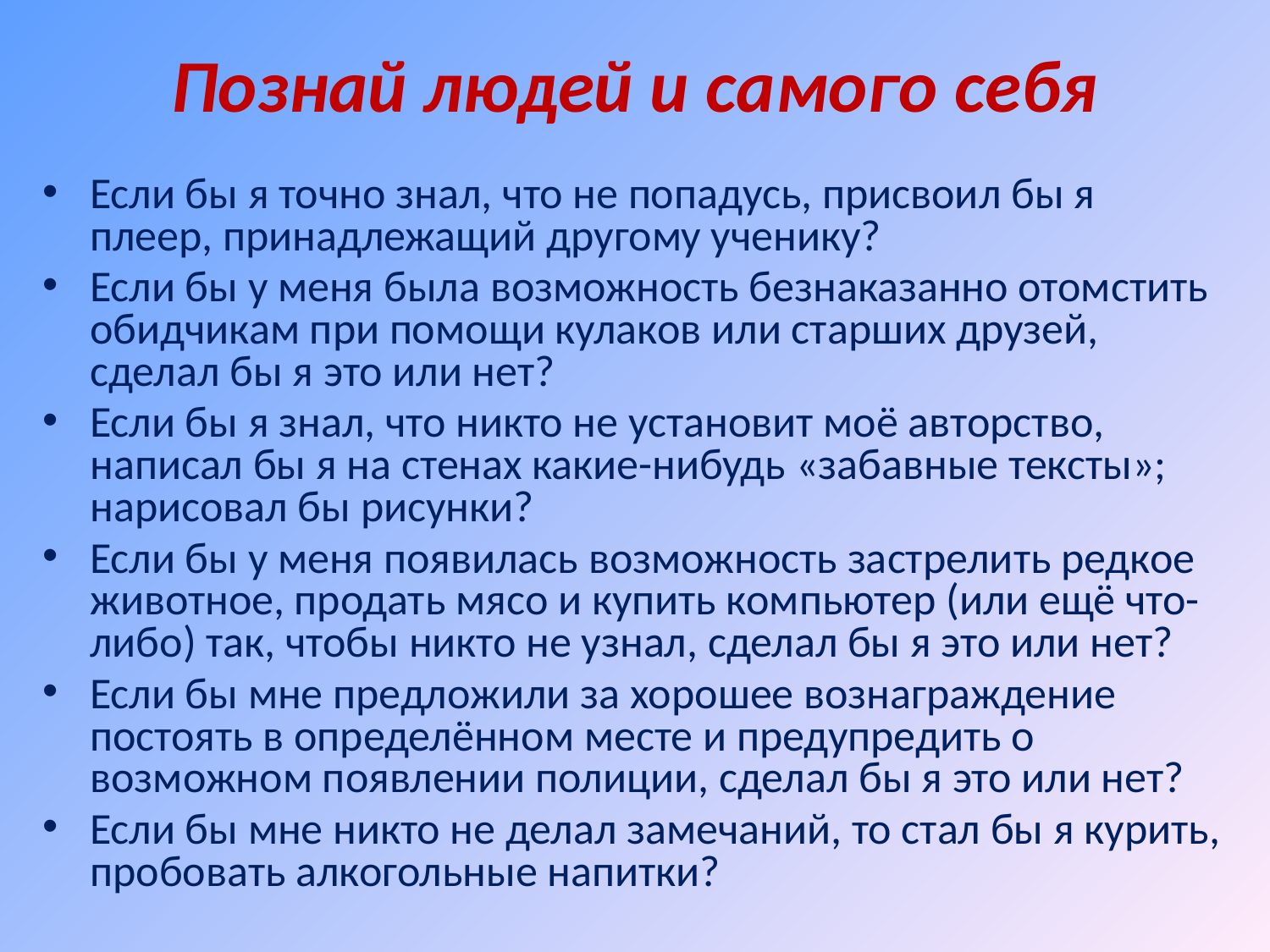

Познай людей и самого себя
Если бы я точно знал, что не попадусь, присвоил бы я плеер, принадлежащий другому ученику?
Если бы у меня была возможность безнаказанно отомстить обидчикам при помощи кулаков или старших друзей, сделал бы я это или нет?
Если бы я знал, что никто не установит моё авторство, написал бы я на стенах какие-нибудь «забавные тексты»; нарисовал бы рисунки?
Если бы у меня появилась возможность застрелить редкое животное, продать мясо и купить компьютер (или ещё что-либо) так, чтобы никто не узнал, сделал бы я это или нет?
Если бы мне предложили за хорошее вознаграждение постоять в определённом месте и предупредить о возможном появлении полиции, сделал бы я это или нет?
Если бы мне никто не делал замечаний, то стал бы я курить, пробовать алкогольные напитки?